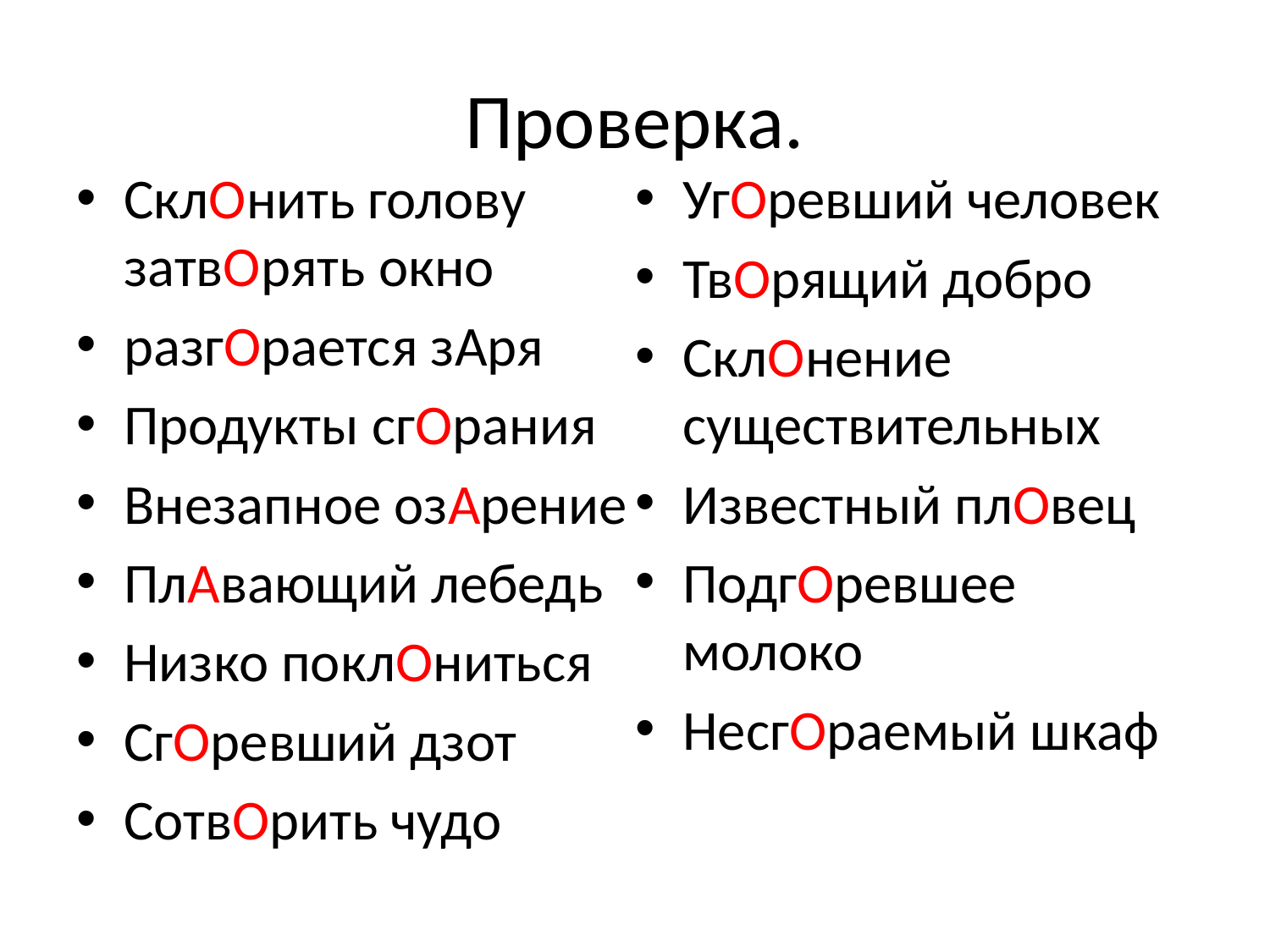

# Проверка.
СклОнить голову затвОрять окно
разгОрается зАря
Продукты сгОрания
Внезапное озАрение
ПлАвающий лебедь
Низко поклОниться
СгОревший дзот
СотвОрить чудо
УгОревший человек
ТвОрящий добро
СклОнение существительных
Известный плОвец
ПодгОревшее молоко
НесгОраемый шкаф